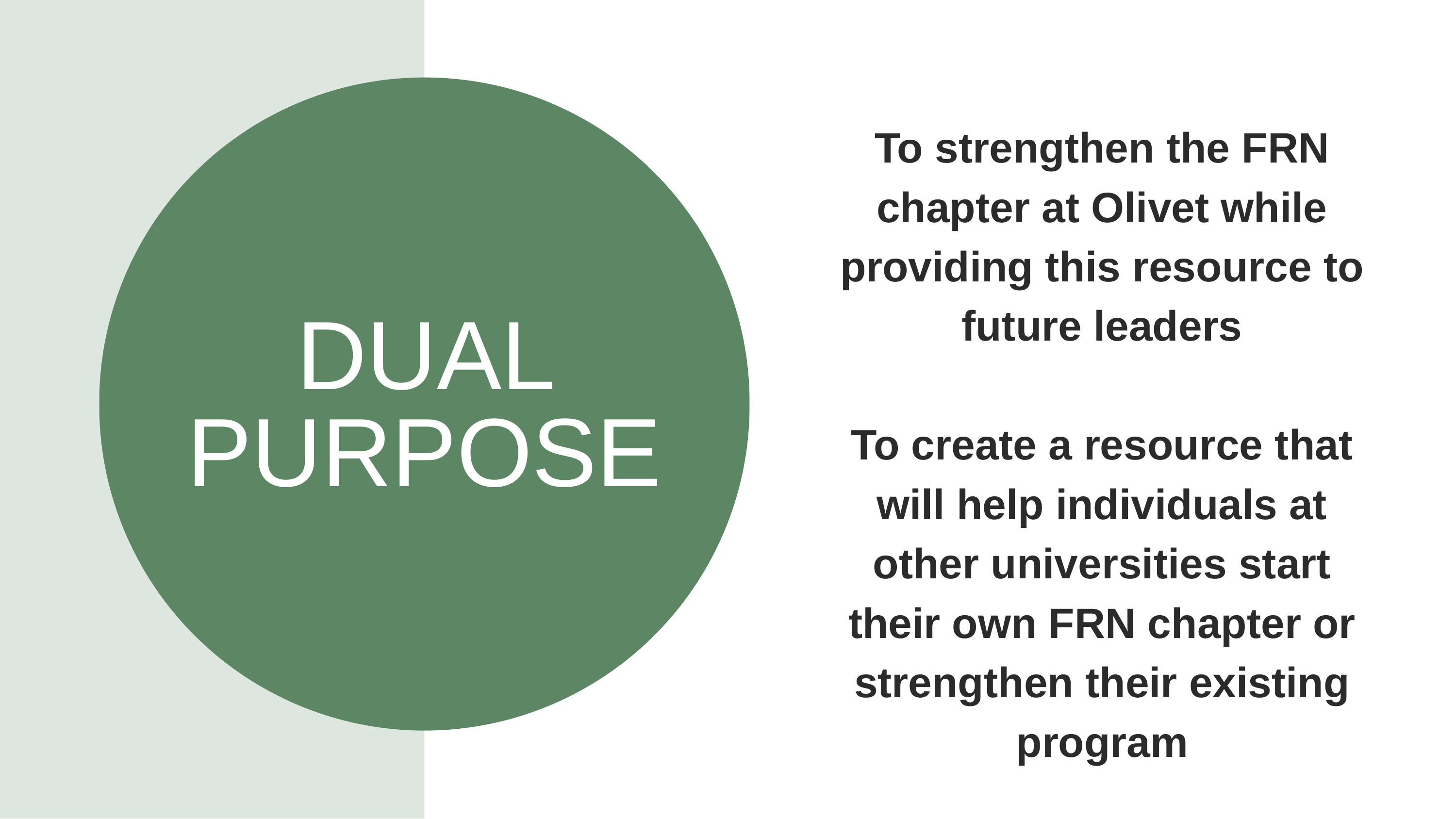

To strengthen the FRN chapter at Olivet while providing this resource to future leaders

To create a resource that will help individuals at other universities start their own FRN chapter or strengthen their existing program
DUAL PURPOSE